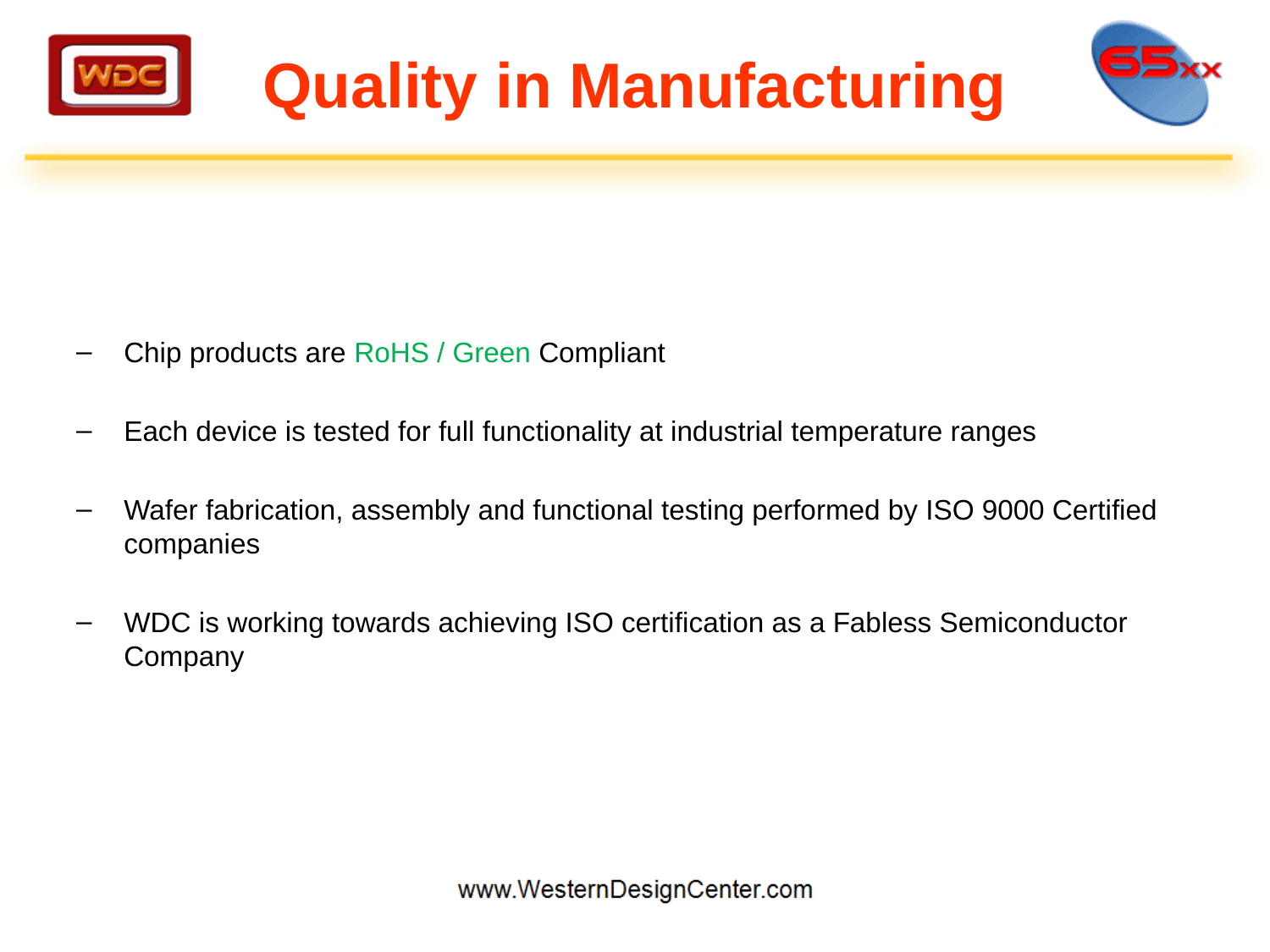

Quality in Manufacturing
Chip products are RoHS / Green Compliant

Each device is tested for full functionality at industrial temperature ranges

Wafer fabrication, assembly and functional testing performed by ISO 9000 Certified companies

WDC is working towards achieving ISO certification as a Fabless Semiconductor Company